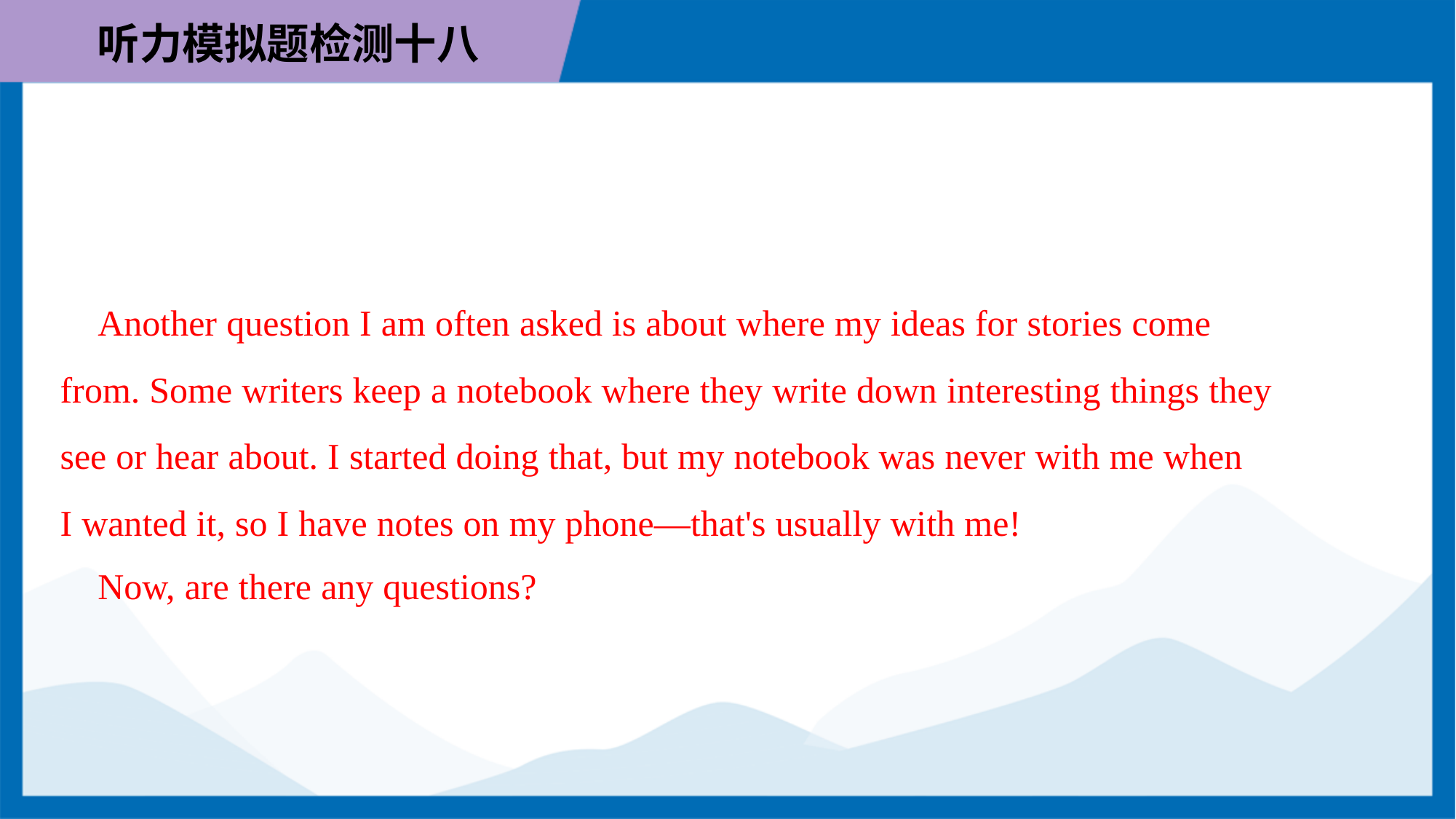

Another question I am often asked is about where my ideas for stories come
from. Some writers keep a notebook where they write down interesting things they
see or hear about. I started doing that, but my notebook was never with me when
I wanted it, so I have notes on my phone—that's usually with me!
    Now, are there any questions?